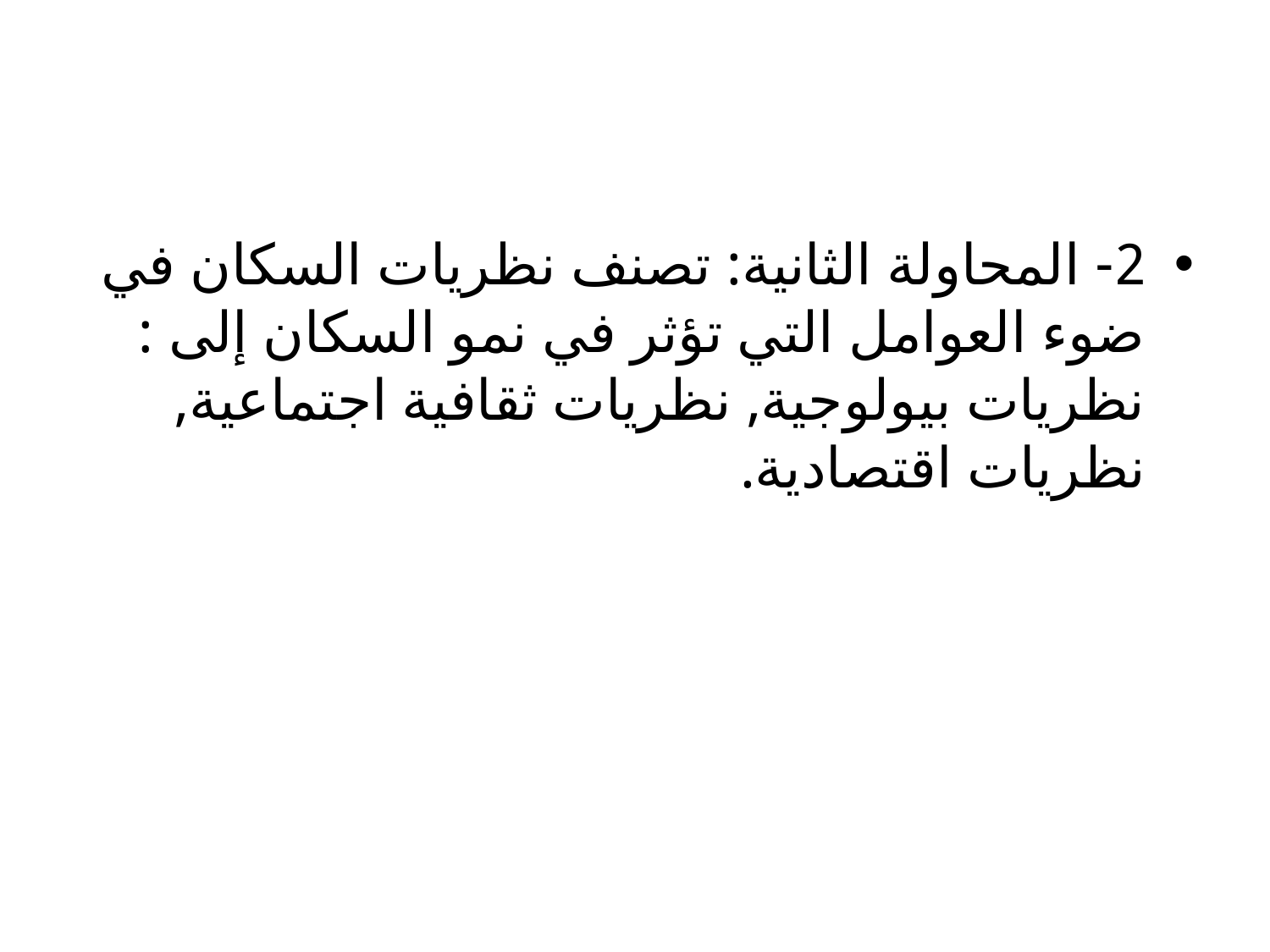

#
2- المحاولة الثانية: تصنف نظريات السكان في ضوء العوامل التي تؤثر في نمو السكان إلى : نظريات بيولوجية, نظريات ثقافية اجتماعية, نظريات اقتصادية.